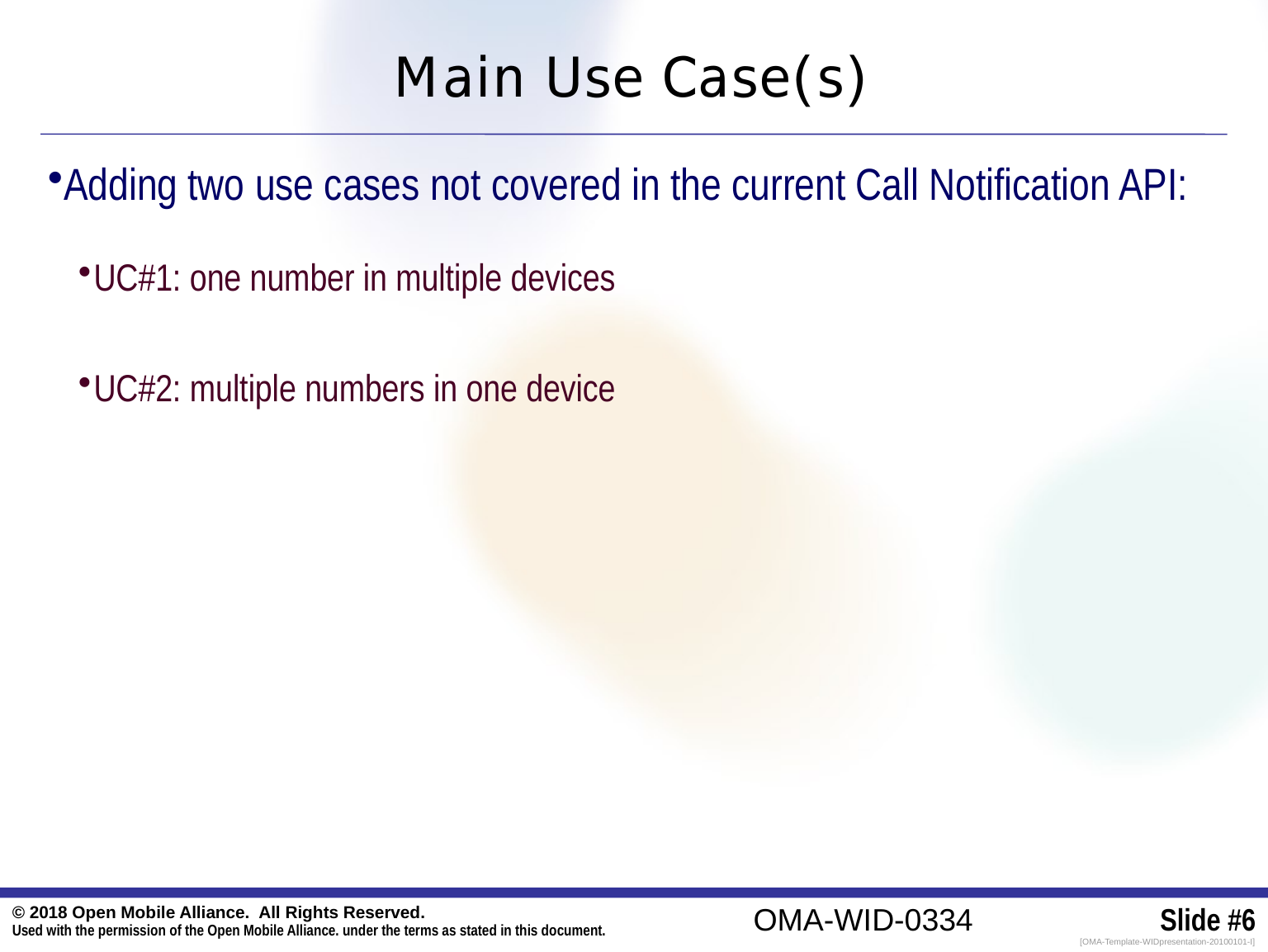

Main Use Case(s)
Adding two use cases not covered in the current Call Notification API:

UC#1: one number in multiple devices

UC#2: multiple numbers in one device